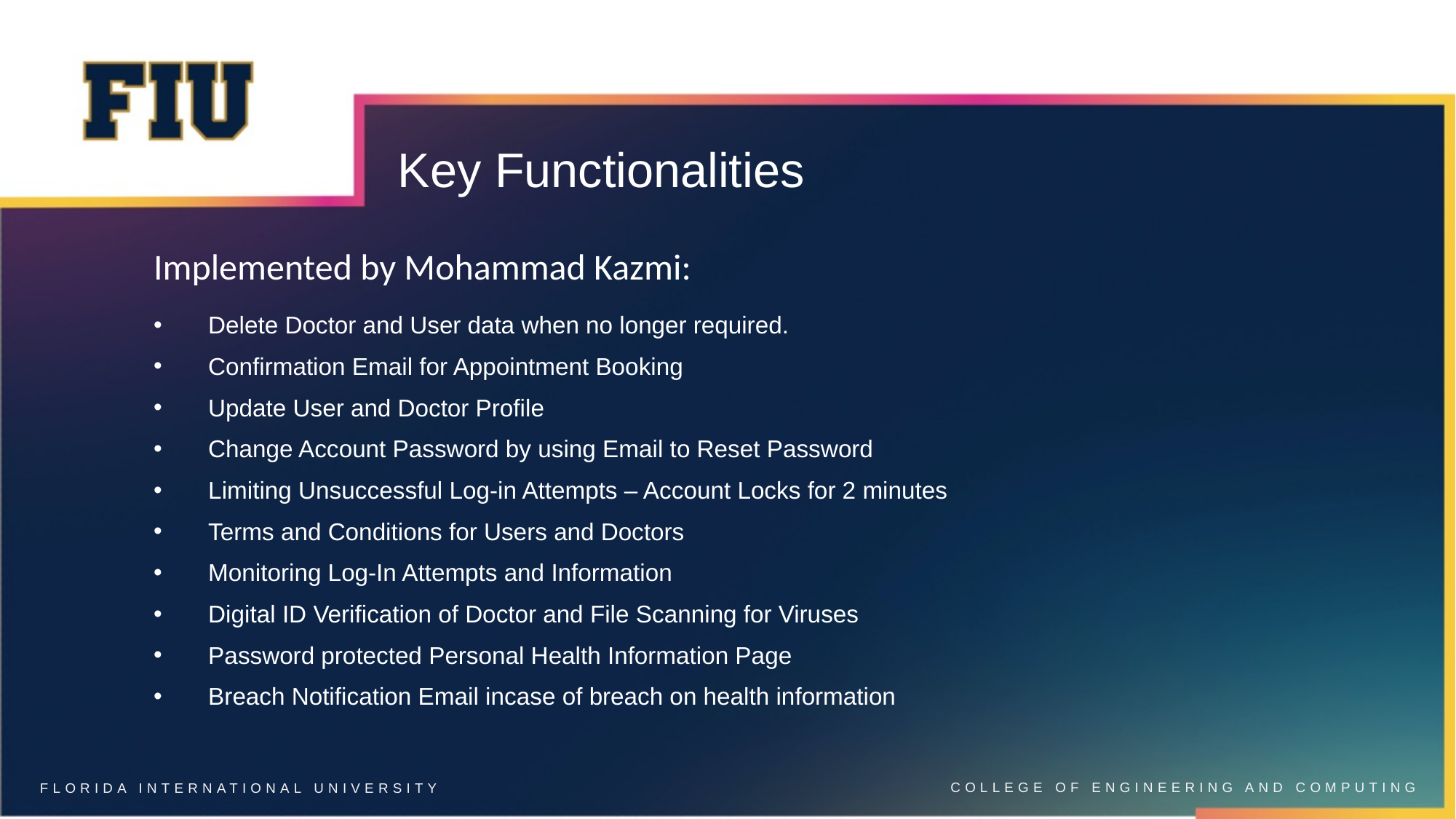

# Key Functionalities
Implemented by Mohammad Kazmi:
Delete Doctor and User data when no longer required.
Confirmation Email for Appointment Booking
Update User and Doctor Profile
Change Account Password by using Email to Reset Password
Limiting Unsuccessful Log-in Attempts – Account Locks for 2 minutes
Terms and Conditions for Users and Doctors
Monitoring Log-In Attempts and Information
Digital ID Verification of Doctor and File Scanning for Viruses
Password protected Personal Health Information Page
Breach Notification Email incase of breach on health information